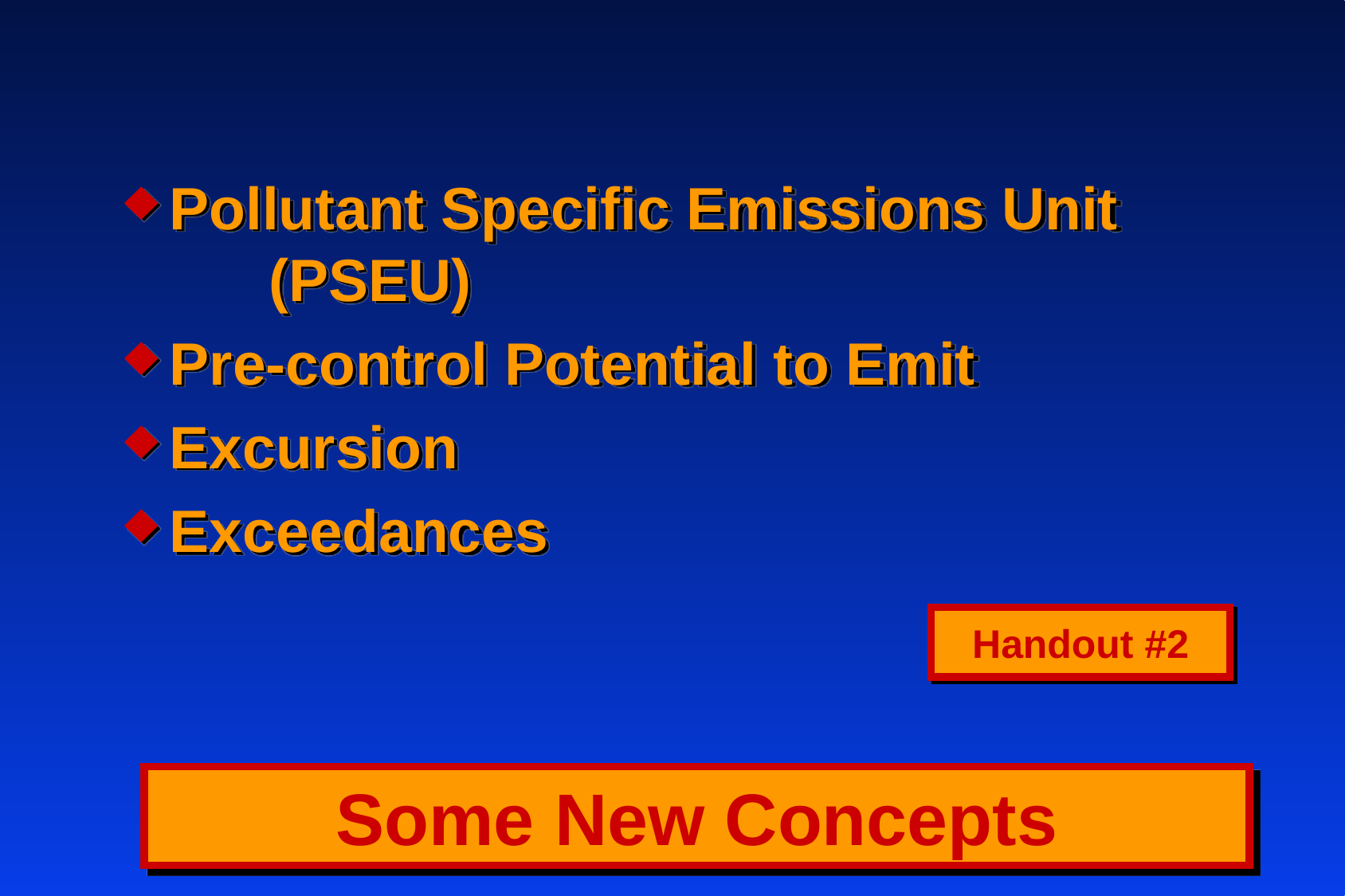

Pollutant Specific Emissions Unit            (PSEU)
Pre-control Potential to Emit
Excursion
Exceedances
Handout #2
Some New Concepts